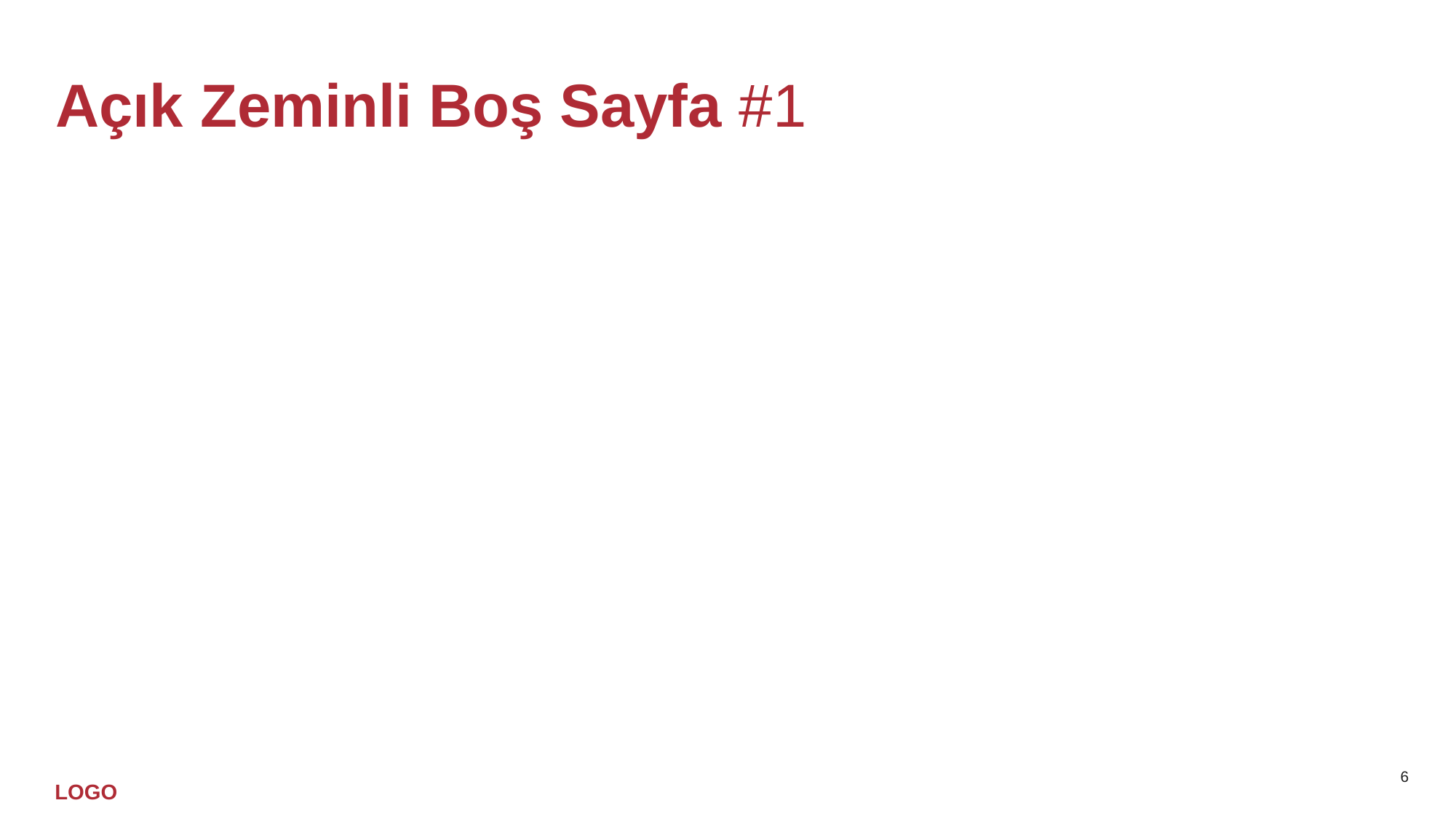

# Açık Zeminli Boş Sayfa #1

6